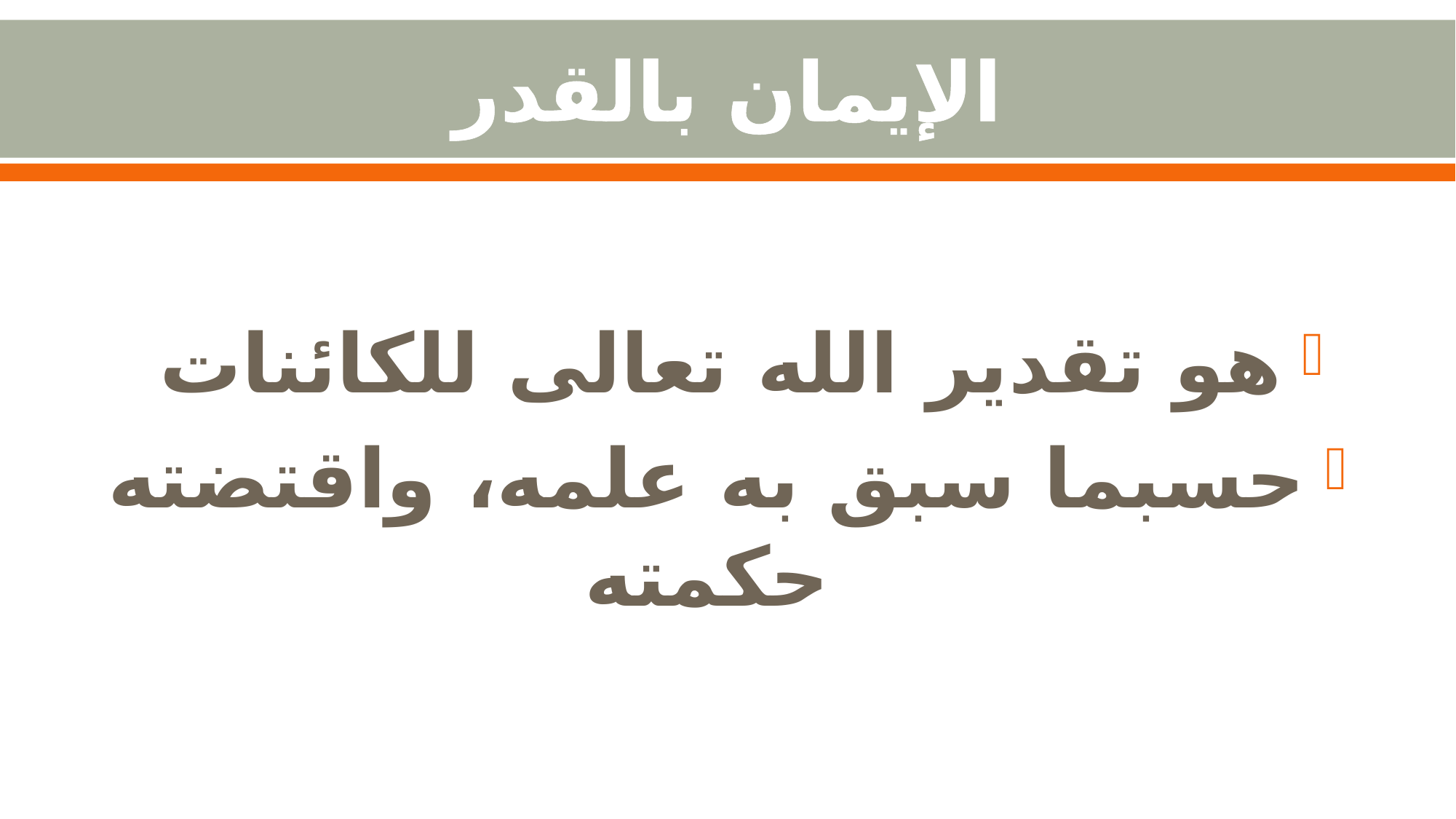

# الإيمان بالقدر

هو تقدير الله تعالى للكائنات
حسبما سبق به علمه، واقتضته حكمته